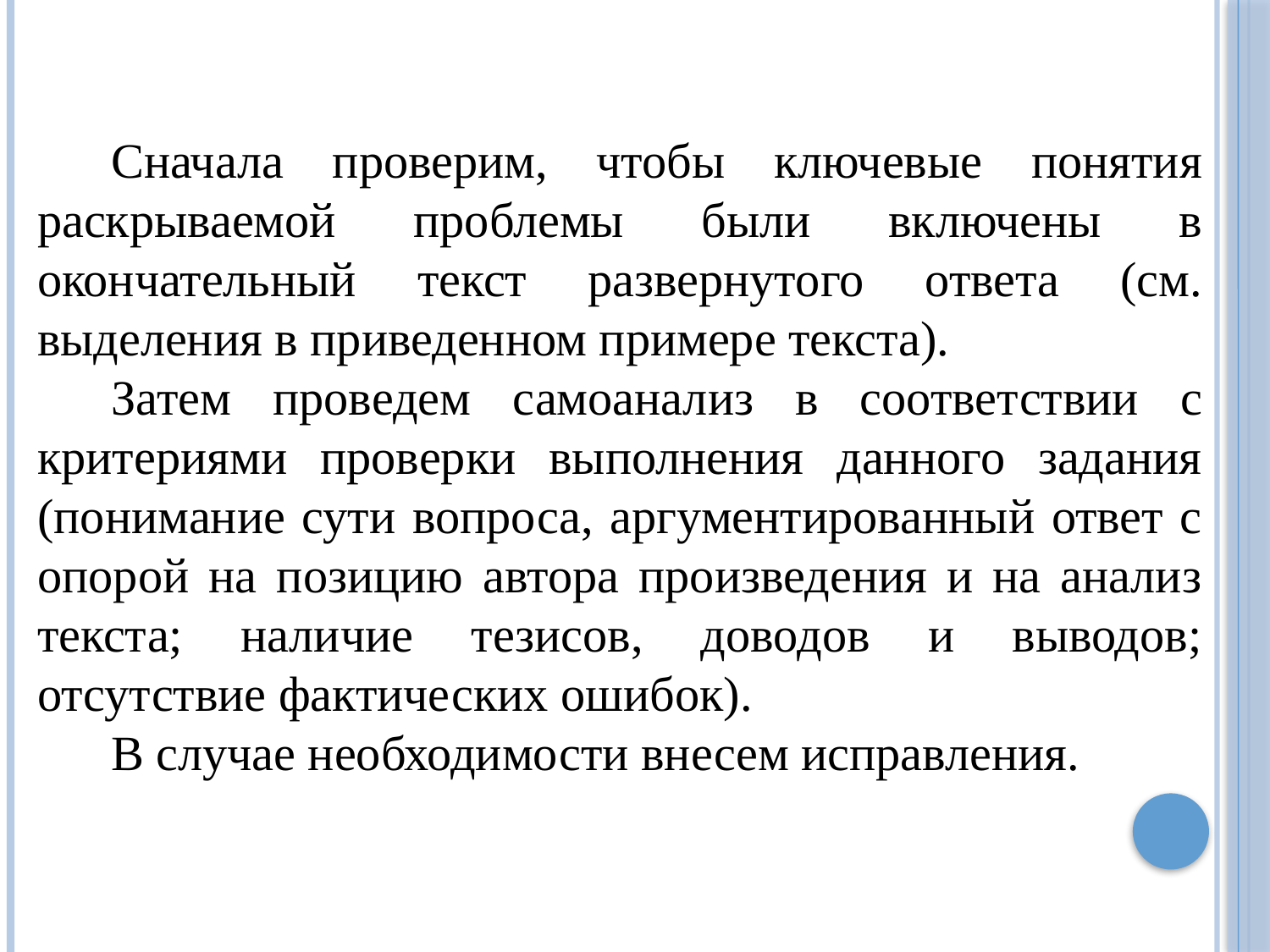

Сначала проверим, чтобы ключевые понятия раскрываемой проблемы были включены в окончательный текст развернутого ответа (см. выделения в приведенном примере текста).
Затем проведем самоанализ в соответствии с критериями проверки выполнения данного задания (понимание сути вопроса, аргументированный ответ с опорой на позицию автора произведения и на анализ текста; наличие тезисов, доводов и выводов; отсутствие фактических ошибок).
В случае необходимости внесем исправления.